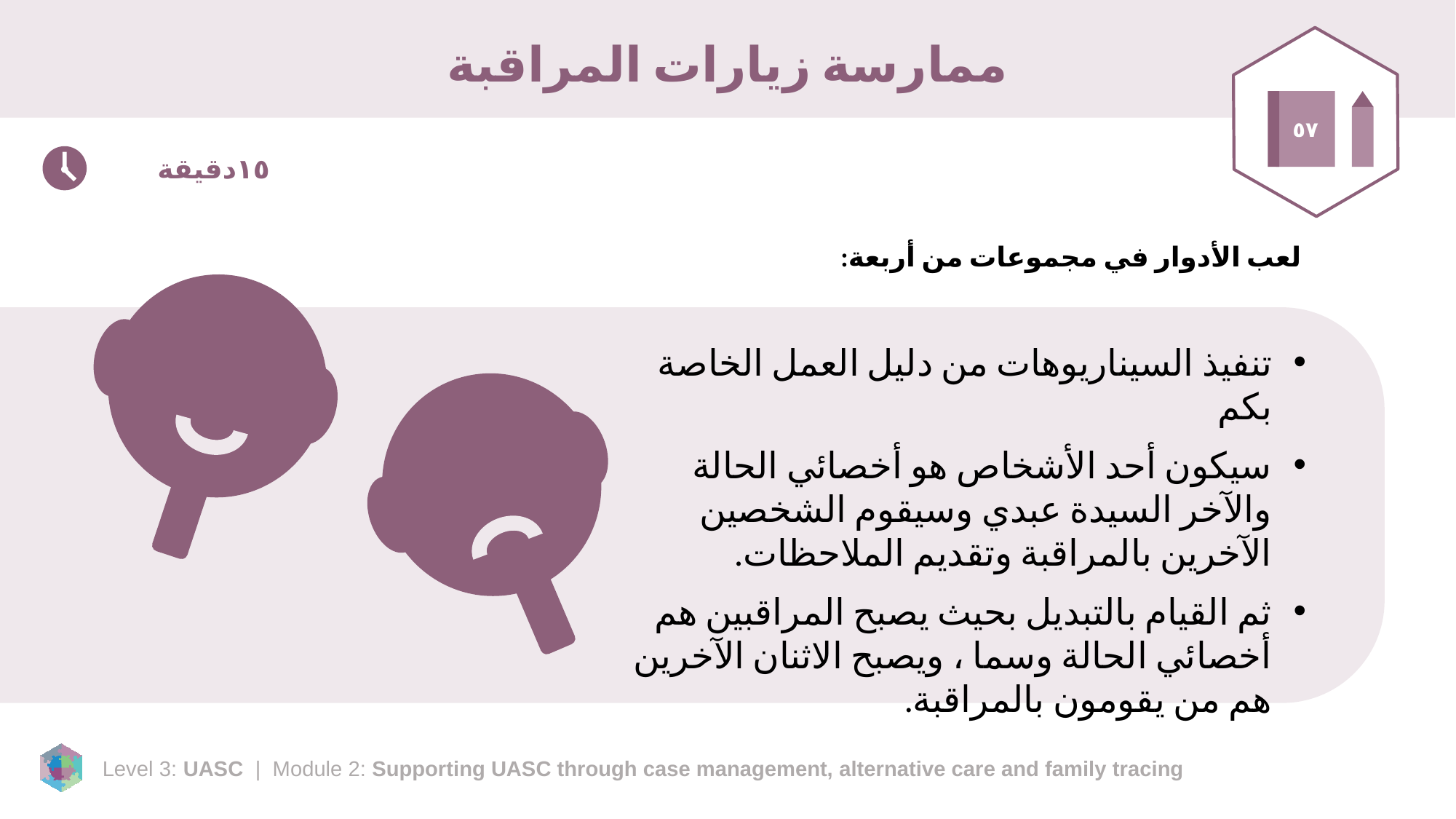

# ممارسة زيارات المراقبة

٥٧

١٥دقيقة

لعب الأدوار في مجموعات من أربعة:

تنفيذ السيناريوهات من دليل العمل الخاصة بكم
سيكون أحد الأشخاص هو أخصائي الحالة والآخر السيدة عبدي وسيقوم الشخصين الآخرين بالمراقبة وتقديم الملاحظات.
ثم القيام بالتبديل بحيث يصبح المراقبين هم أخصائي الحالة وسما ، ويصبح الاثنان الآخرين هم من يقومون بالمراقبة.